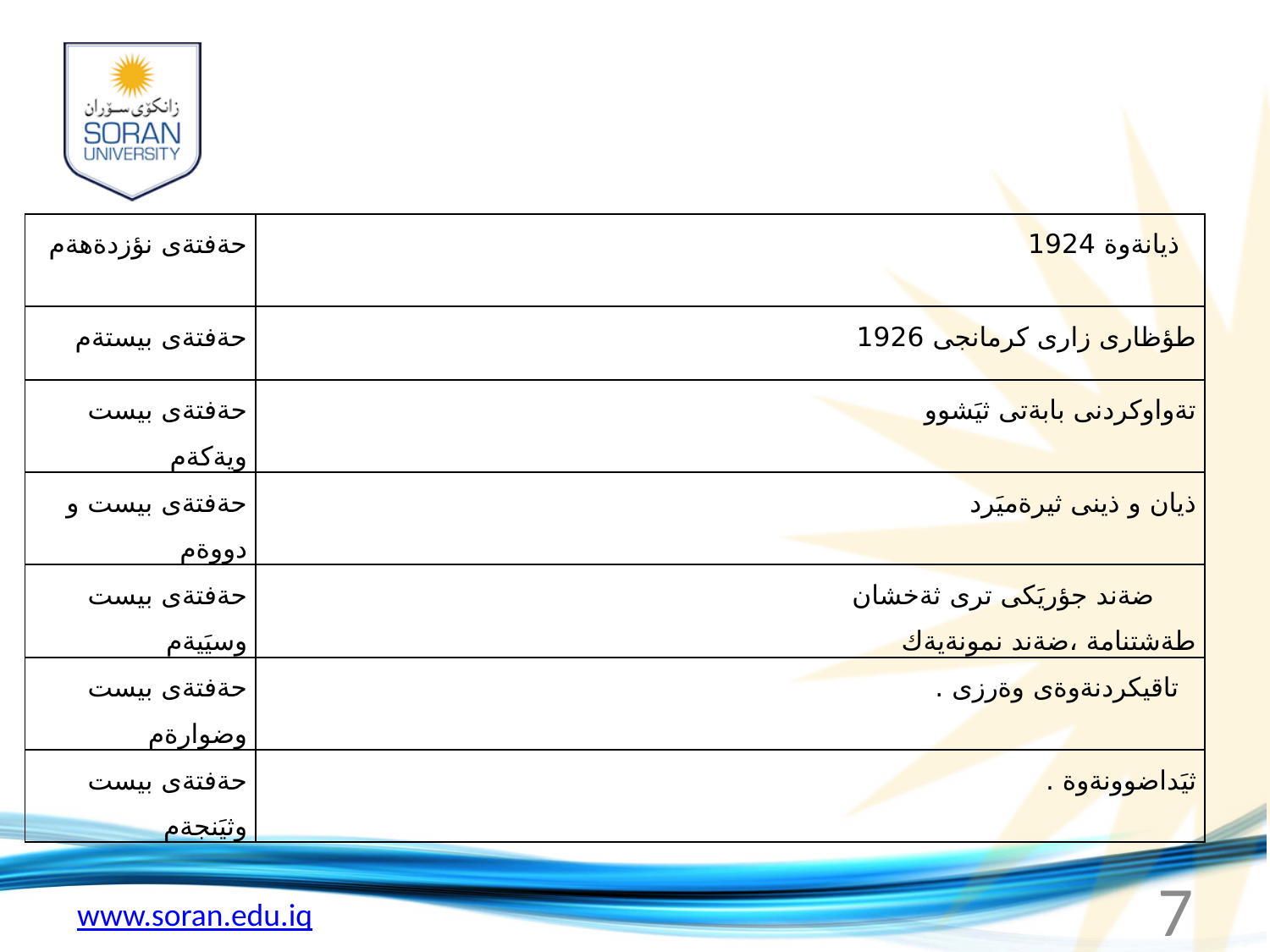

#
| حةفتةى نؤزدةهةم | ذيانةوة 1924 |
| --- | --- |
| حةفتةى بيستةم | طؤظارى زارى كرمانجى 1926 |
| حةفتةى بيست ويةكةم | تةواوكردنى بابةتى ثيَشوو |
| حةفتةى بيست و دووةم | ذيان و ذينى ثيرةميَرد |
| حةفتةى بيست وسيَيةم | ضةند جؤريَكى ترى ثةخشان طةشتنامة ،ضةند نمونةيةك |
| حةفتةى بيست وضوارةم | تاقيكردنةوةى وةرزى . |
| حةفتةى بيست وثيَنجةم | ثيَداضوونةوة . |
7